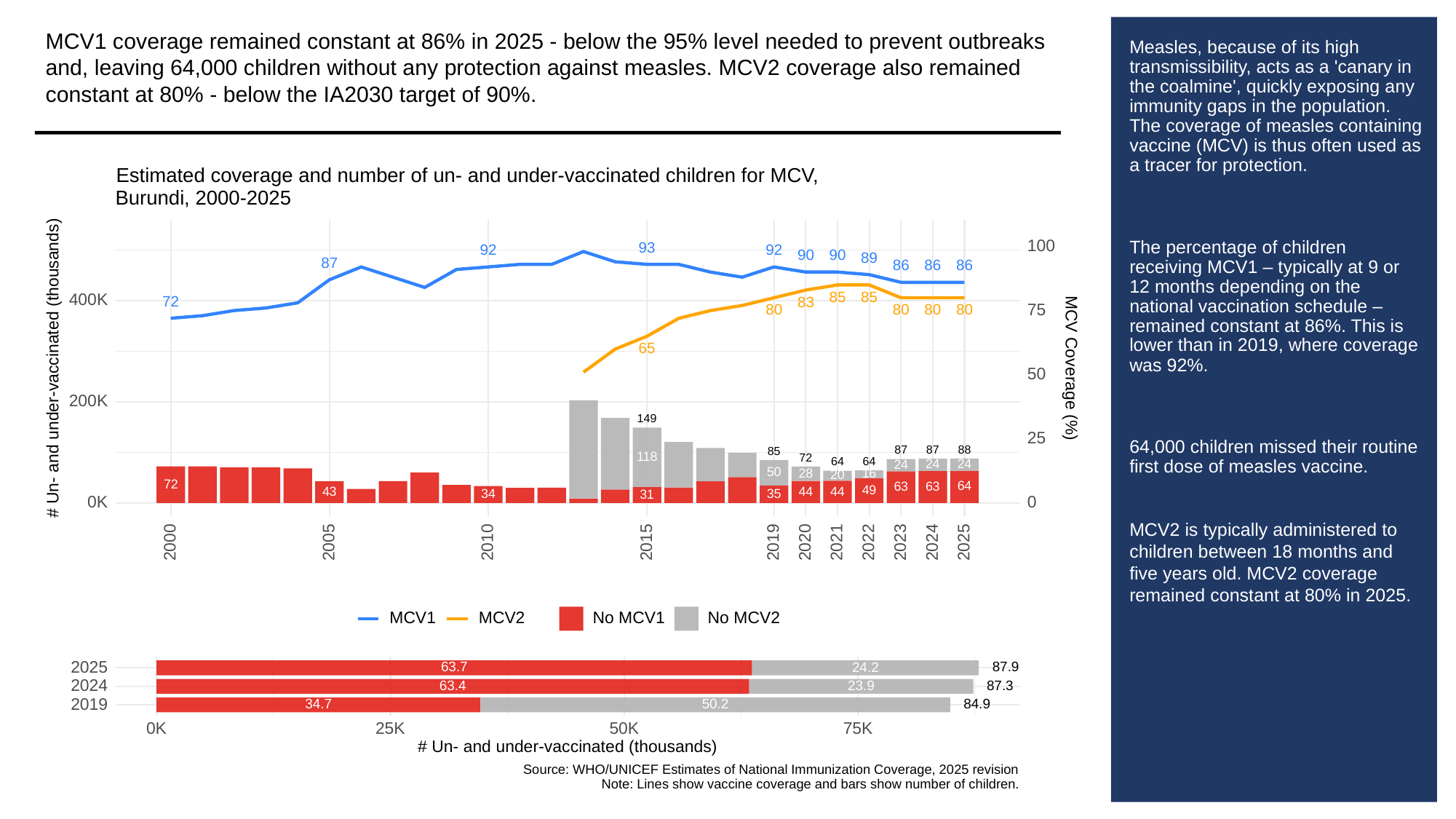

MCV1 coverage remained constant at 86% in 2025 - below the 95% level needed to prevent outbreaks and, leaving 64,000 children without any protection against measles. MCV2 coverage also remained constant at 80% - below the IA2030 target of 90%.
# Measles, because of its high transmissibility, acts as a 'canary in the coalmine', quickly exposing any immunity gaps in the population. The coverage of measles containing vaccine (MCV) is thus often used as a tracer for protection.

The percentage of children receiving MCV1 – typically at 9 or 12 months depending on the national vaccination schedule – remained constant at 86%. This is lower than in 2019, where coverage was 92%.

64,000 children missed their routine first dose of measles vaccine.

MCV2 is typically administered to children between 18 months and five years old. MCV2 coverage remained constant at 80% in 2025.

Estimated coverage and number of un- and under-vaccinated children for MCV,
Burundi, 2000-2025

100
93
92
92

90
90

89
87
86
86
86

85
85
400K
72
83

75
80
80
80
80
65

# Un- and under-vaccinated (thousands)
MCV Coverage (%)
50
200K

149

25

88
87
87
85

118

72
64
64

24

24
24

50

28
16

20

72

64
63
63

49

44
44
43

35

34
31
0K
0

2023
2000
2005
2010
2015
2019
2020
2021
2022
2024
2025

MCV1
MCV2
No MCV1
No MCV2

2025
63.7
87.9
24.2

2024
63.4
23.9
87.3

2019
34.7
50.2
84.9

0K
25K
50K
75K
# Un- and under-vaccinated (thousands)
Source: WHO/UNICEF Estimates of National Immunization Coverage, 2025 revision
Note: Lines show vaccine coverage and bars show number of children.